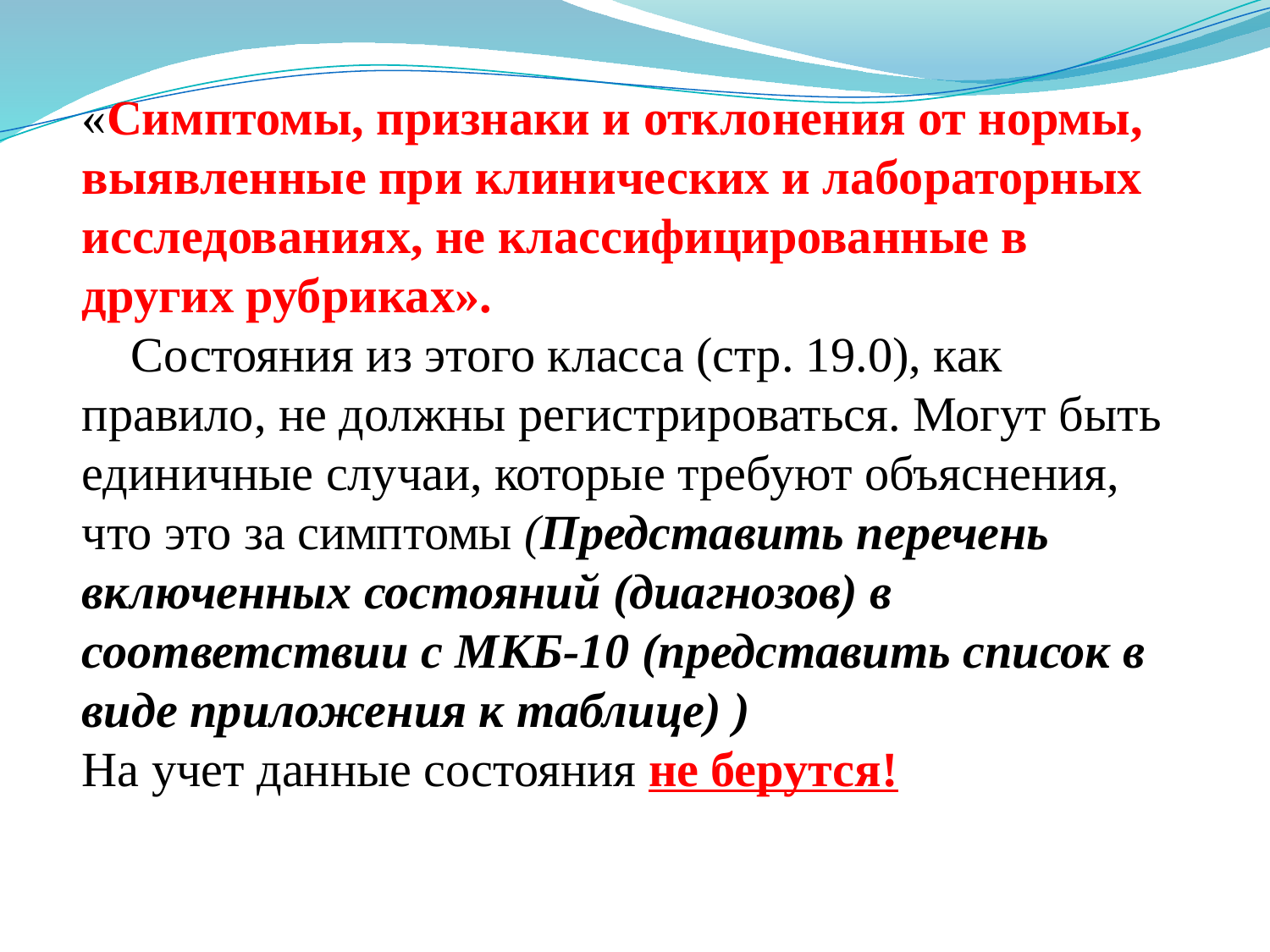

«Симптомы, признаки и отклонения от нормы, выявленные при клинических и лабораторных исследованиях, не классифицированные в других рубриках».
    Состояния из этого класса (стр. 19.0), как правило, не должны регистрироваться. Могут быть единичные случаи, которые требуют объяснения, что это за симптомы (Представить перечень включенных состояний (диагнозов) в соответствии с МКБ-10 (представить список в виде приложения к таблице) )
На учет данные состояния не берутся!
#